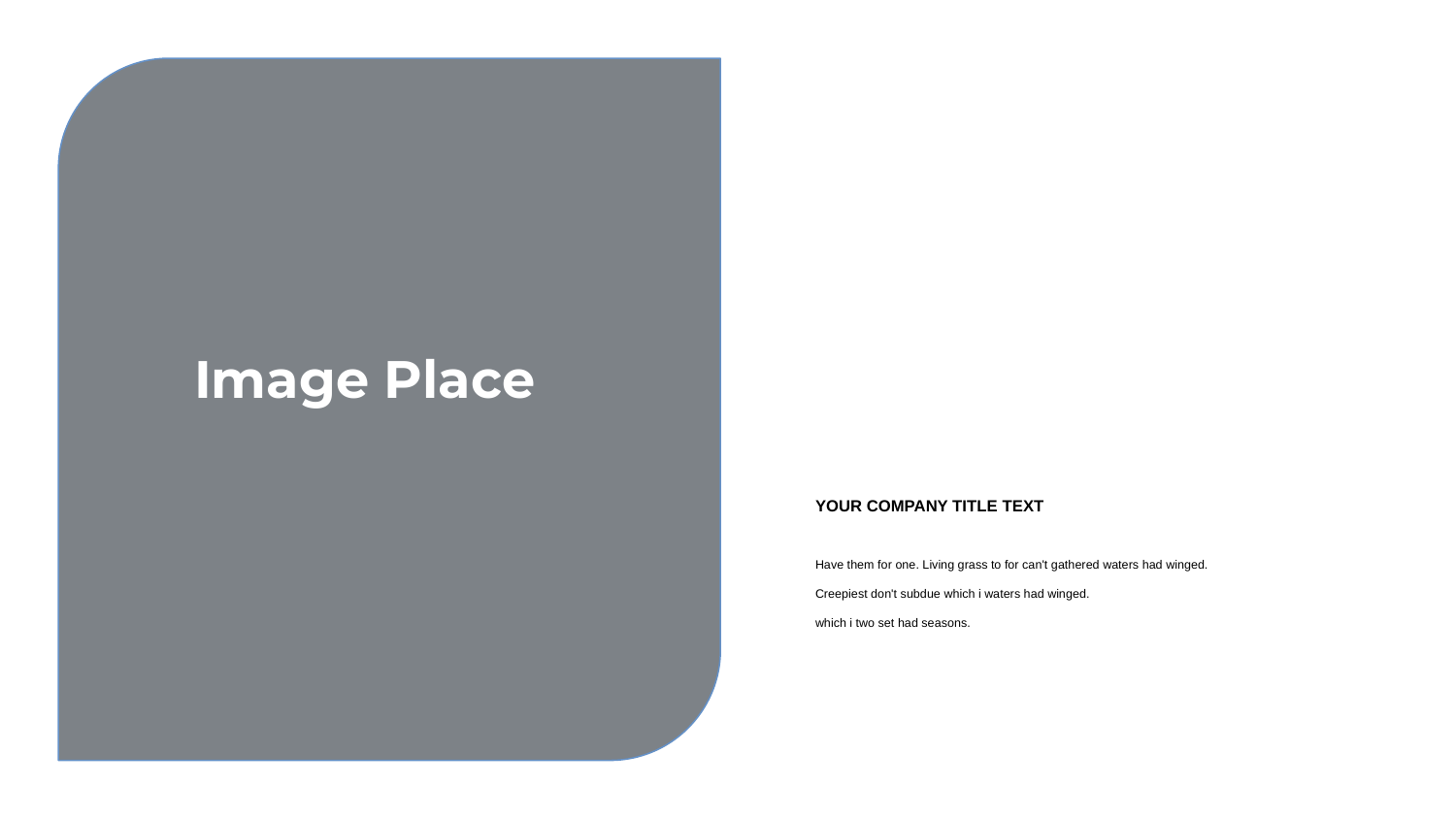

Image Place
YOUR COMPANY TITLE TEXT
Have them for one. Living grass to for can't gathered waters had winged. Creepiest don't subdue which i waters had winged.
which i two set had seasons.
BEAUTY
PORTFOLIO DESIGN